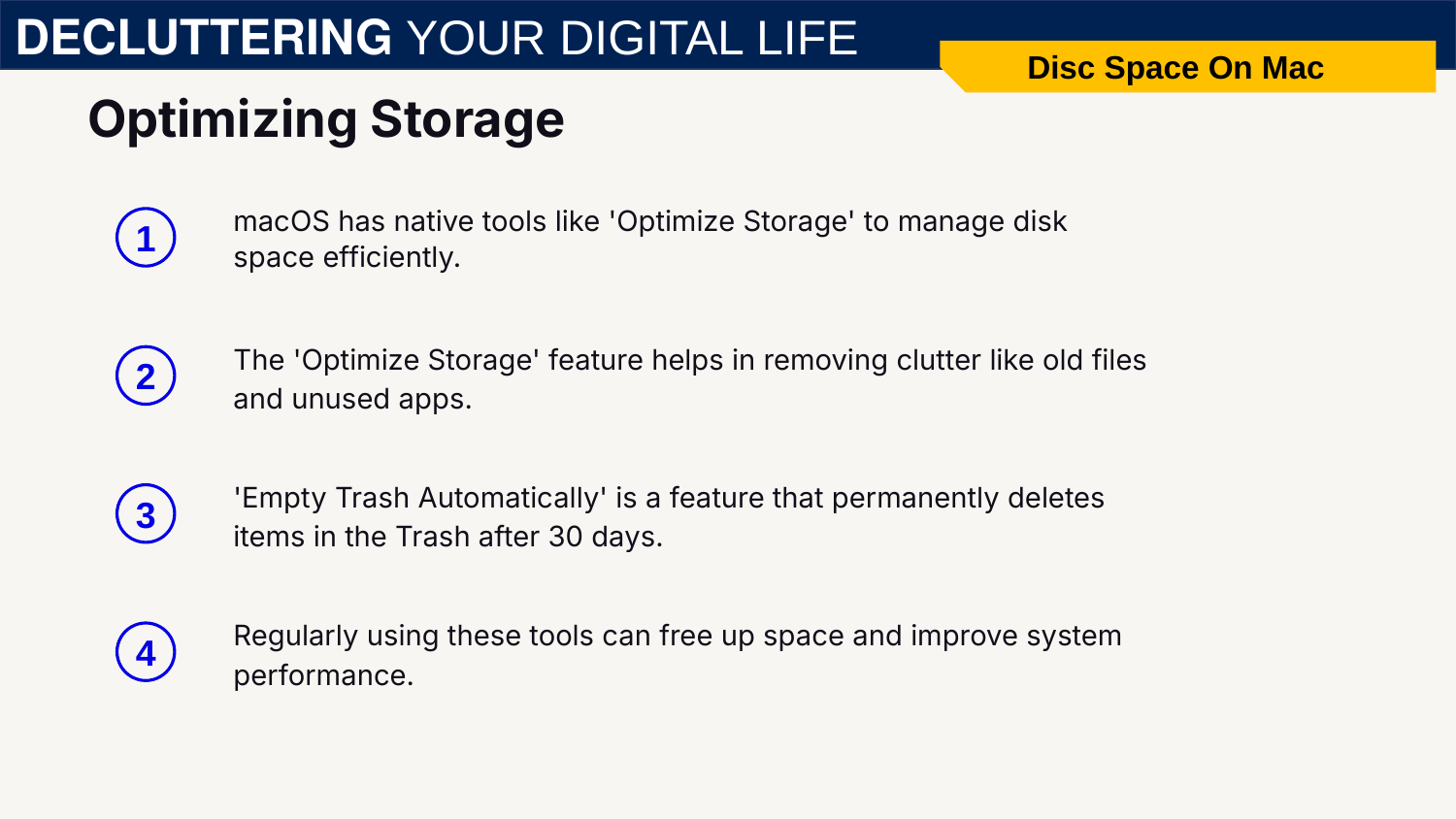

DECLUTTERING YOUR DIGITAL LIFE
Disc Space On Mac

# Optimizing Storage
macOS has native tools like 'Optimize Storage' to manage disk space efficiently.
1
The 'Optimize Storage' feature helps in removing clutter like old files and unused apps.
2
'Empty Trash Automatically' is a feature that permanently deletes items in the Trash after 30 days.
3
Regularly using these tools can free up space and improve system performance.
4